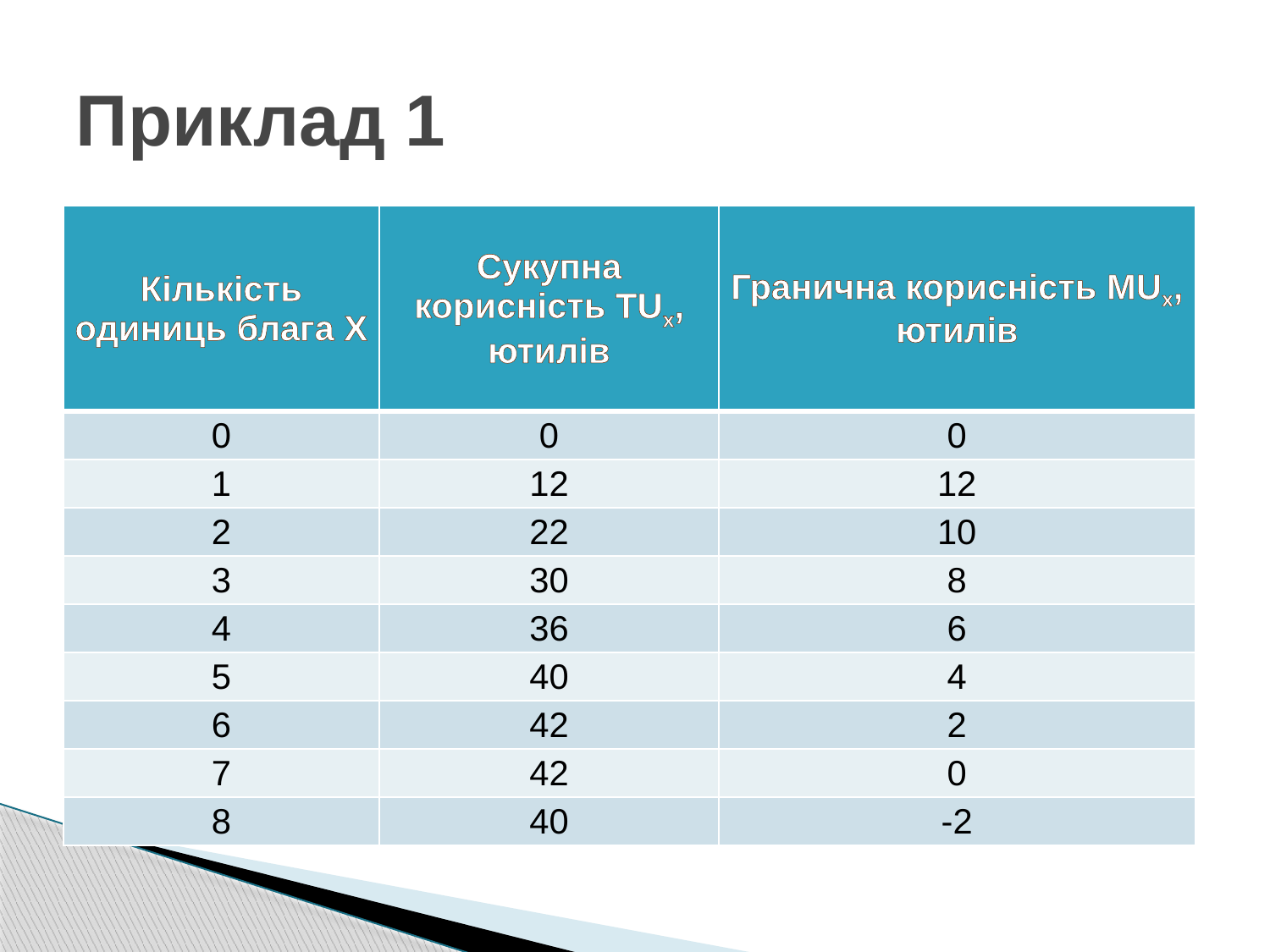

# Приклад 1
| Кількість одиниць блага Х | Сукупна корисність TUx, ютилів | Гранична корисність MUx, ютилів |
| --- | --- | --- |
| 0 | 0 | 0 |
| 1 | 12 | 12 |
| 2 | 22 | 10 |
| 3 | 30 | 8 |
| 4 | 36 | 6 |
| 5 | 40 | 4 |
| 6 | 42 | 2 |
| 7 | 42 | 0 |
| 8 | 40 | -2 |